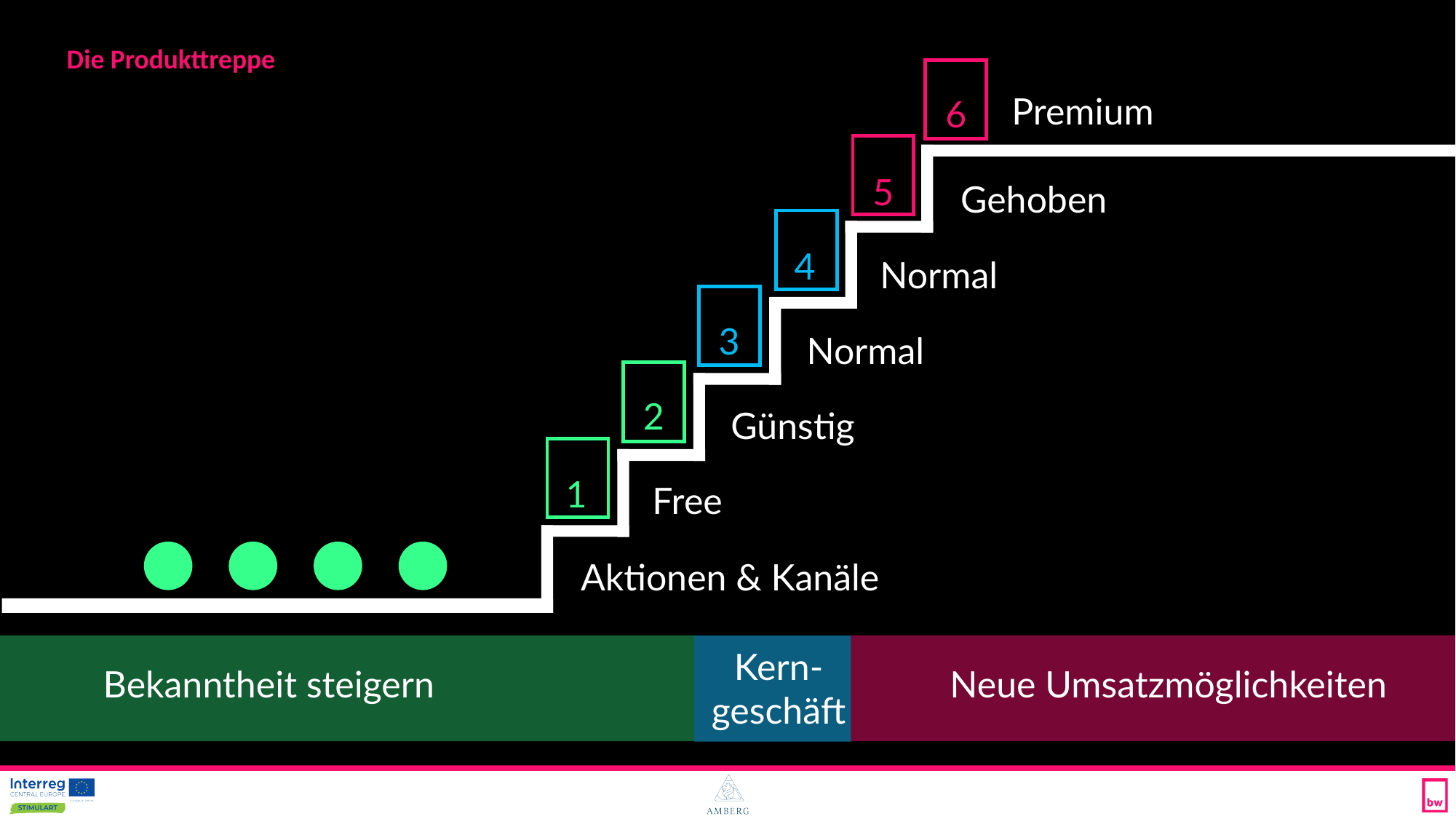

Die Produkttreppe

Premium
6

5
Gehoben

4
Normal

3
Normal

2
Günstig

1
Free

Aktionen & Kanäle

Kern-
geschäft
Bekanntheit steigern
Neue Umsatzmöglichkeiten